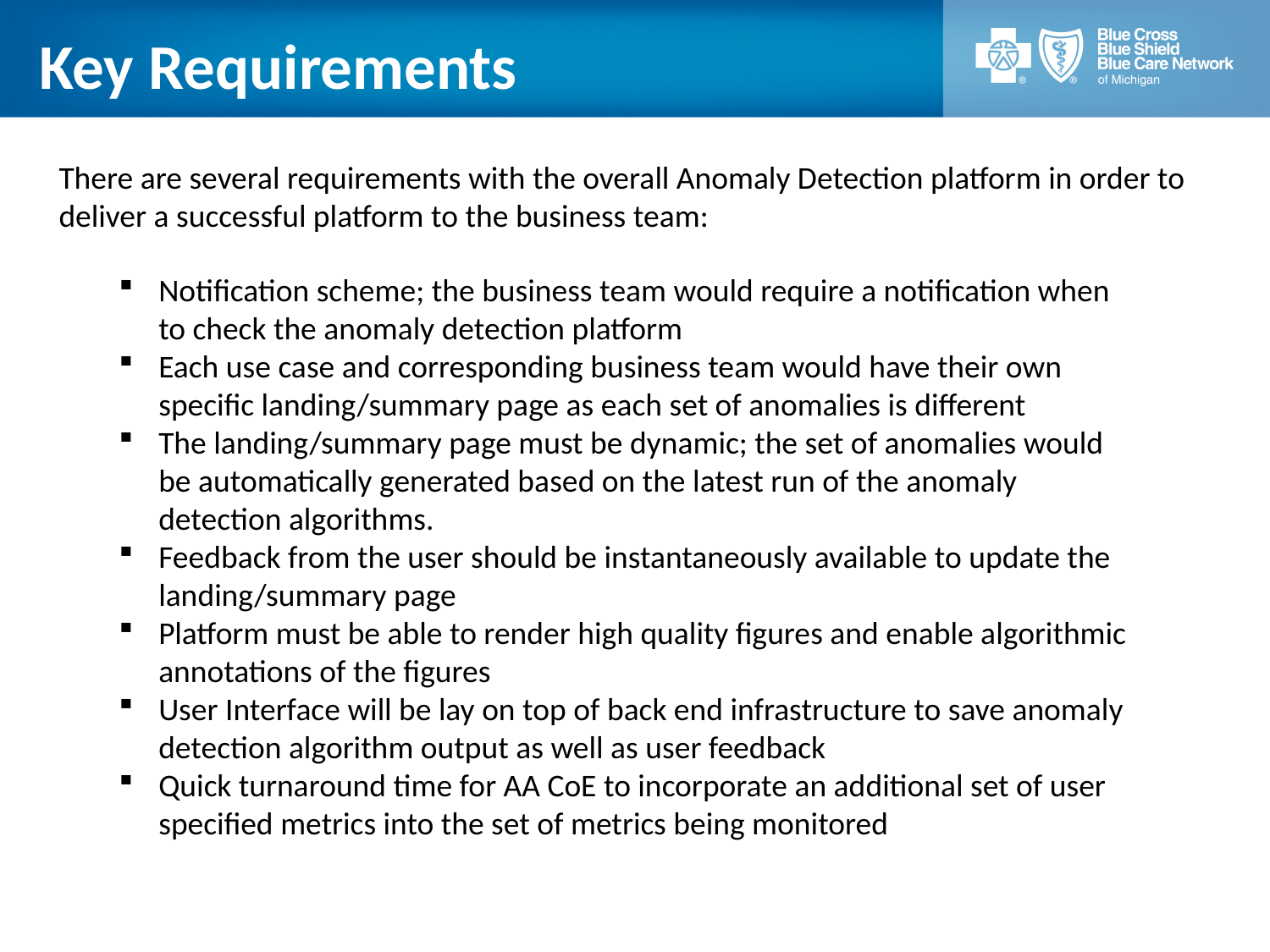

# Key Requirements
There are several requirements with the overall Anomaly Detection platform in order to deliver a successful platform to the business team:
Notification scheme; the business team would require a notification when to check the anomaly detection platform
Each use case and corresponding business team would have their own specific landing/summary page as each set of anomalies is different
The landing/summary page must be dynamic; the set of anomalies would be automatically generated based on the latest run of the anomaly detection algorithms.
Feedback from the user should be instantaneously available to update the landing/summary page
Platform must be able to render high quality figures and enable algorithmic annotations of the figures
User Interface will be lay on top of back end infrastructure to save anomaly detection algorithm output as well as user feedback
Quick turnaround time for AA CoE to incorporate an additional set of user specified metrics into the set of metrics being monitored